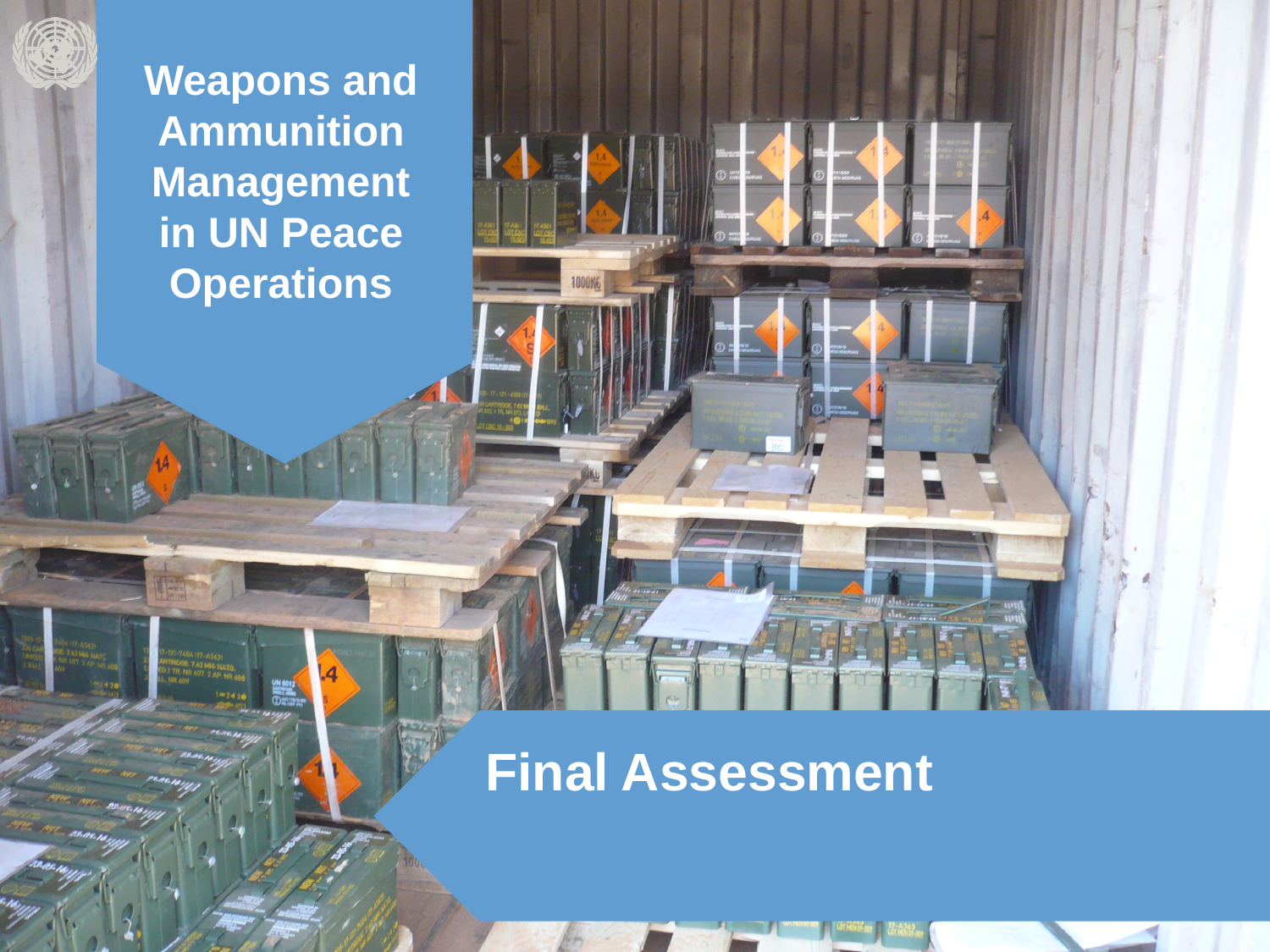

Weapons and Ammunition Management in UN Peace Operations
Final Assessment